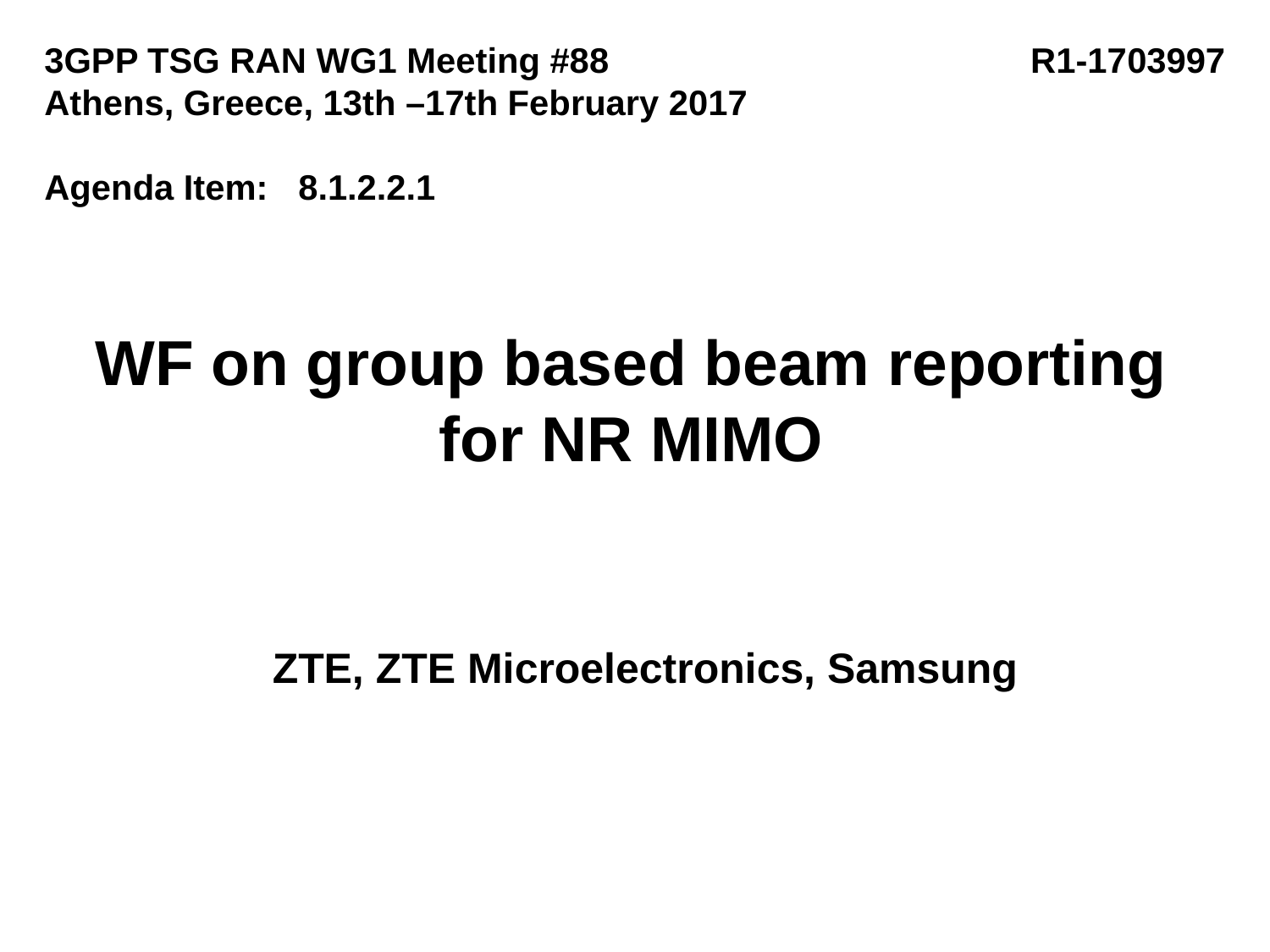

3GPP TSG RAN WG1 Meeting #88          		          R1-1703997
Athens, Greece, 13th –17th February 2017

Agenda Item:	8.1.2.2.1

# WF on group based beam reporting for NR MIMO
ZTE, ZTE Microelectronics, Samsung